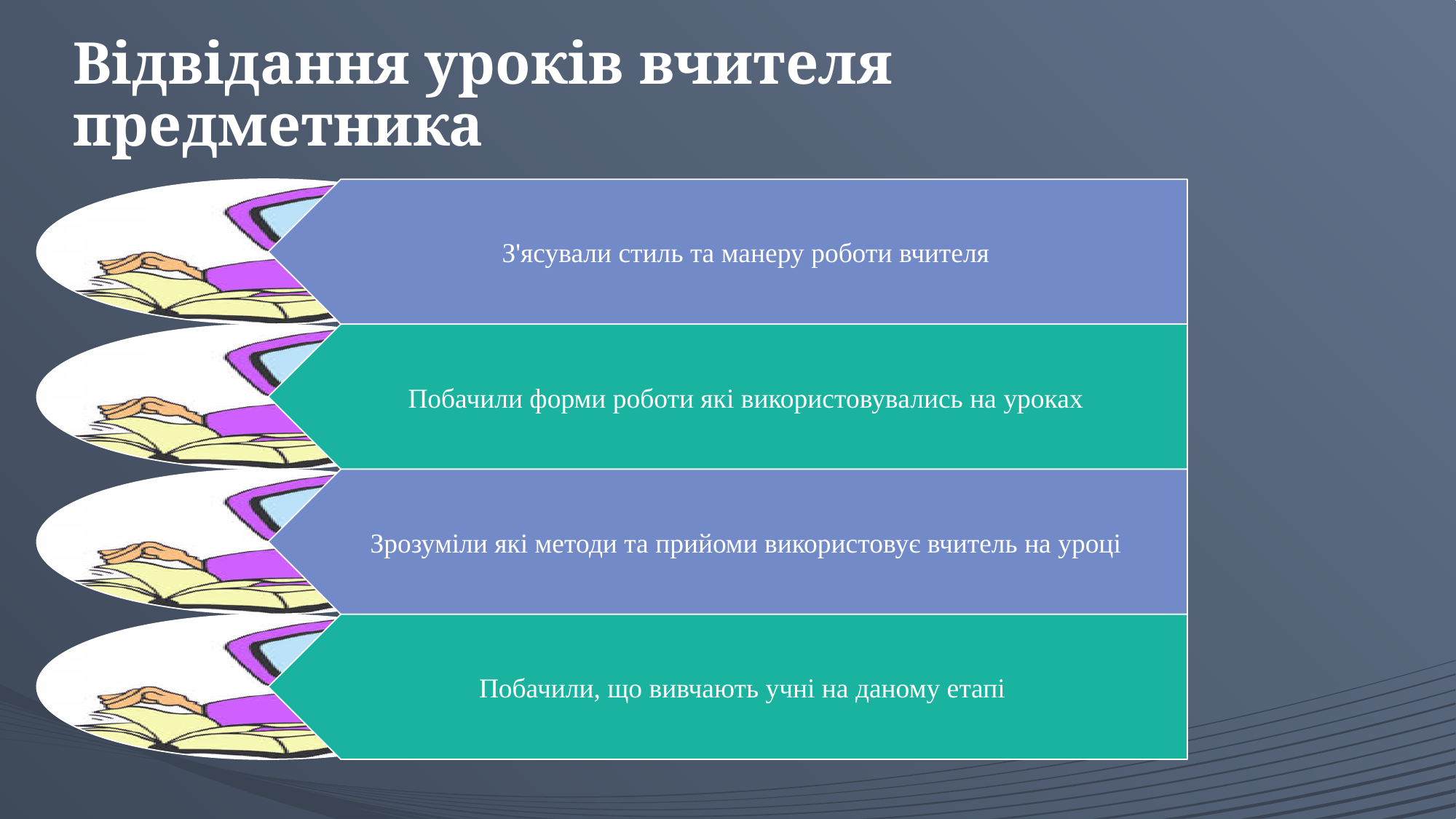

# Відвідання уроків вчителя предметника
З'ясували стиль та манеру роботи вчителя
Побачили форми роботи які використовувались на уроках
Зрозуміли які методи та прийоми використовує вчитель на уроці
Побачили, що вивчають учні на даному етапі